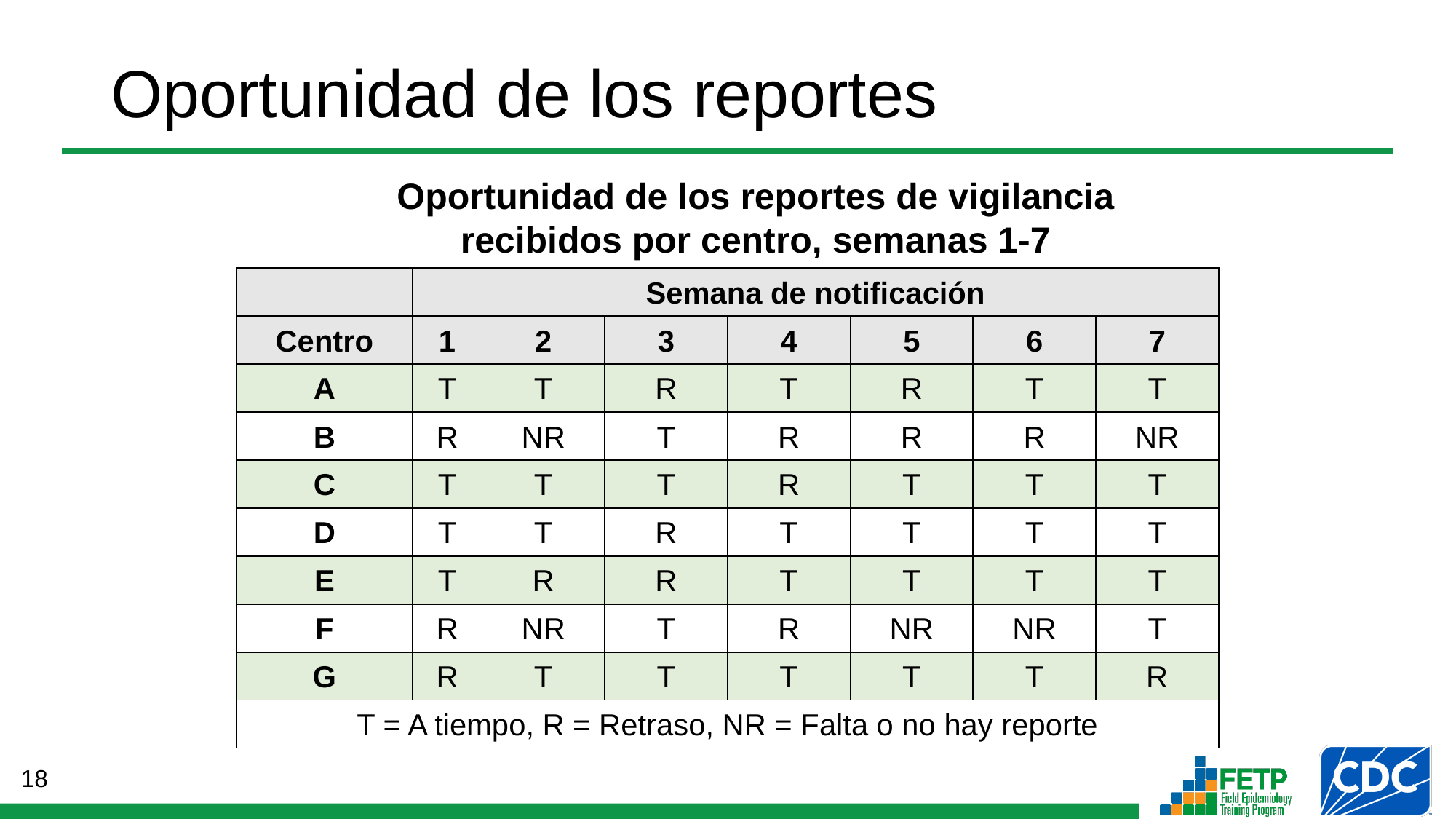

# Oportunidad de los reportes
Oportunidad de los reportes de vigilancia recibidos por centro, semanas 1-7
|  | Semana de notificación |  |  |  |  |  |  |
| --- | --- | --- | --- | --- | --- | --- | --- |
| Centro | 1 | 2 | 3 | 4 | 5 | 6 | 7 |
| A | T | T | R | T | R | T | T |
| B | R | NR | T | R | R | R | NR |
| C | T | T | T | R | T | T | T |
| D | T | T | R | T | T | T | T |
| E | T | R | R | T | T | T | T |
| F | R | NR | T | R | NR | NR | T |
| G | R | T | T | T | T | T | R |
| T = A tiempo, R = Retraso, NR = Falta o no hay reporte |  |  |  |  |  |  |  |